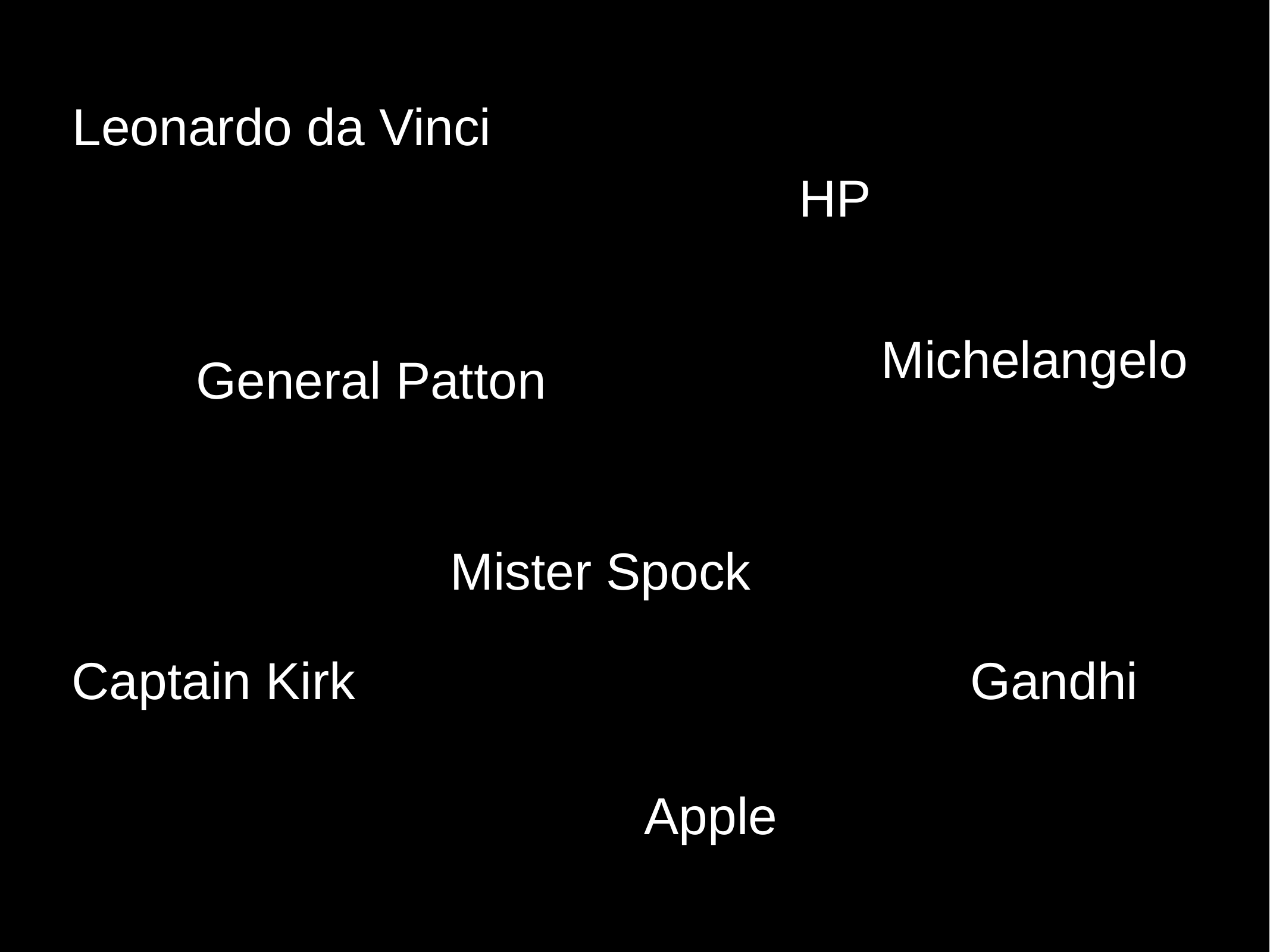

Leonardo da Vinci
HP
Michelangelo
General Patton
Mister Spock
Captain Kirk
Gandhi
Apple